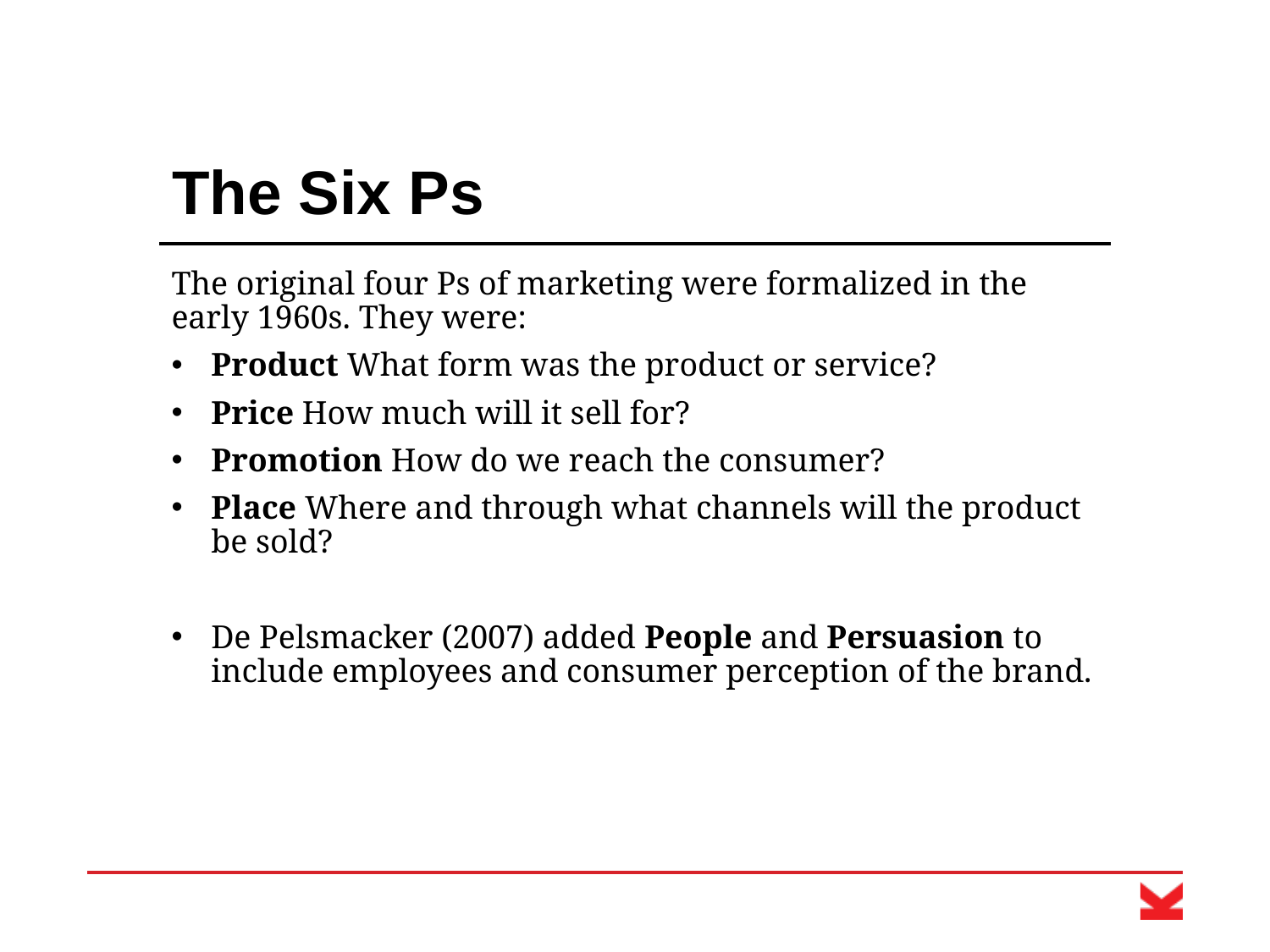

# The Six Ps
The original four Ps of marketing were formalized in the early 1960s. They were:
Product What form was the product or service?
Price How much will it sell for?
Promotion How do we reach the consumer?
Place Where and through what channels will the product be sold?

De Pelsmacker (2007) added People and Persuasion to include employees and consumer perception of the brand.